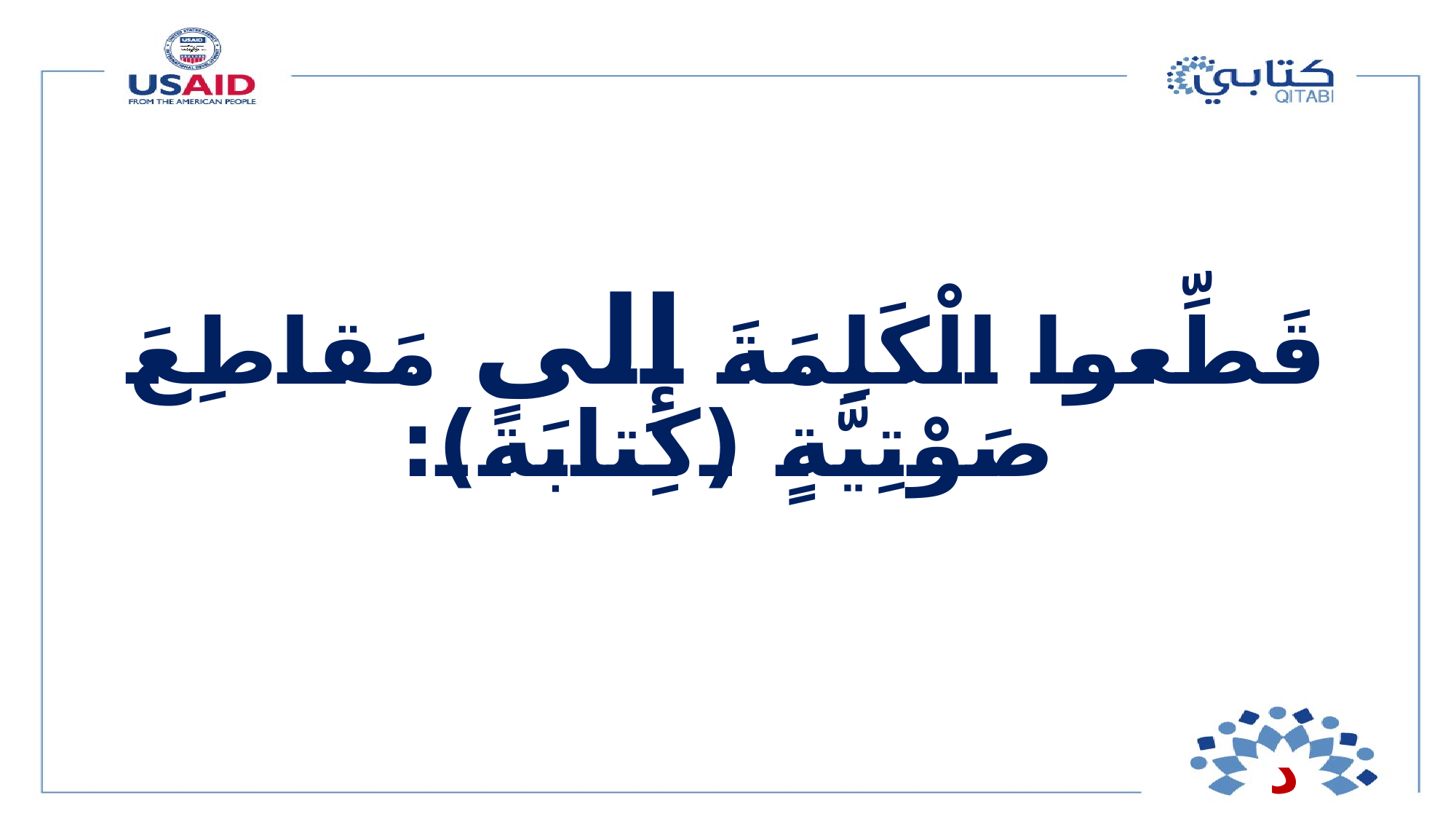

قَطِّعوا الْكَلِمَةَ إِلى مَقاطِعَ صَوْتِيَّةٍ (كِتابَةً):
د